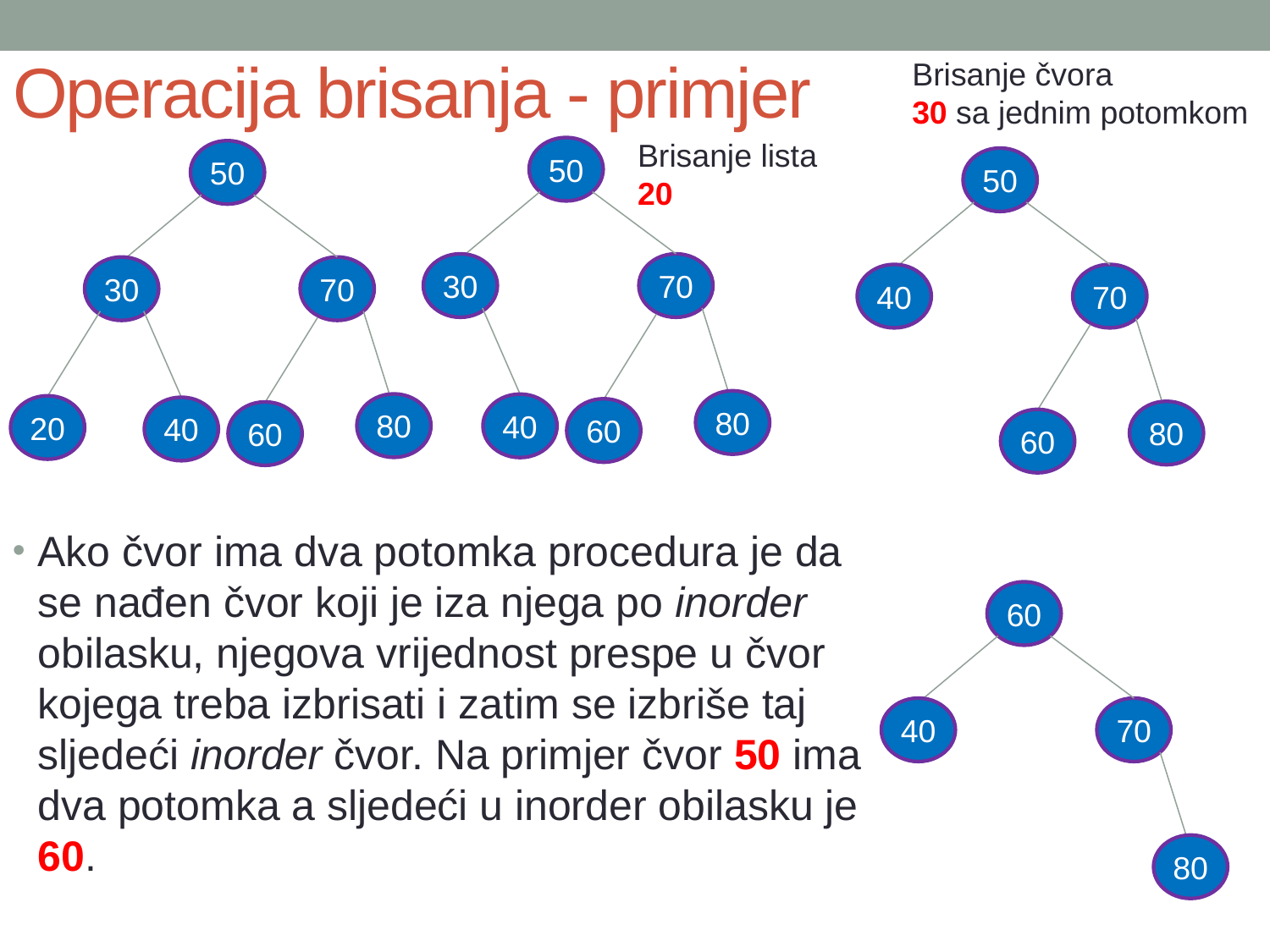

# Operacija brisanja - primjer
Brisanje čvora
30 sa jednim potomkom
Brisanje lista
20
50
50
50
30
70
30
70
40
70
80
80
40
20
40
60
80
60
60
Ako čvor ima dva potomka procedura je da se nađen čvor koji je iza njega po inorder obilasku, njegova vrijednost prespe u čvor kojega treba izbrisati i zatim se izbriše taj sljedeći inorder čvor. Na primjer čvor 50 ima dva potomka a sljedeći u inorder obilasku je 60.
60
40
70
80